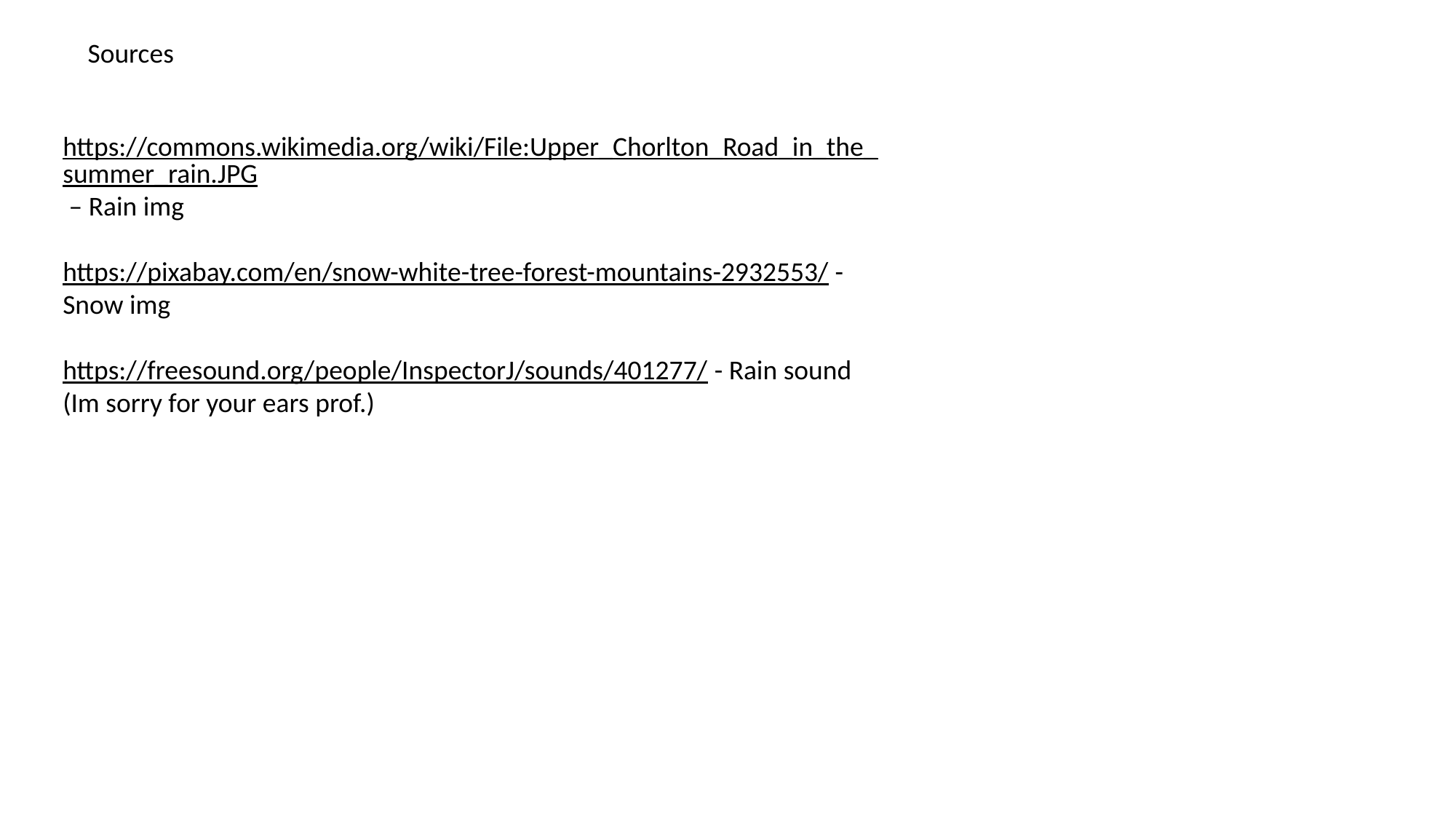

Sources
https://commons.wikimedia.org/wiki/File:Upper_Chorlton_Road_in_the_summer_rain.JPG – Rain img

https://pixabay.com/en/snow-white-tree-forest-mountains-2932553/ - Snow img

https://freesound.org/people/InspectorJ/sounds/401277/ - Rain sound (Im sorry for your ears prof.)